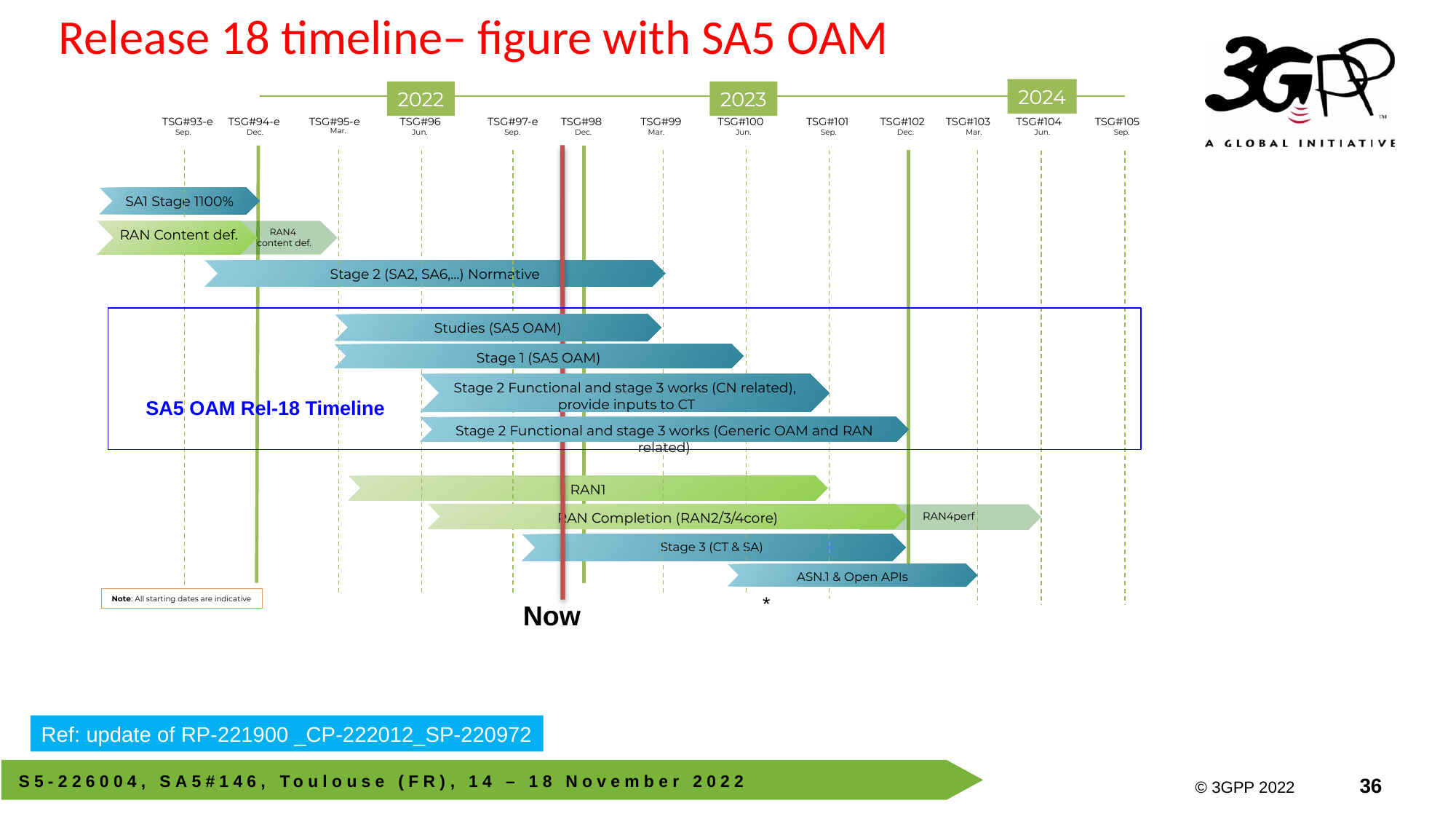

Release 18 timeline– figure with SA5 OAM
2024
2022
2023
TSG#93-e
TSG#94-e
TSG#95-e
TSG#96
TSG#97-e
TSG#98
TSG#99
TSG#100
TSG#101
TSG#102
TSG#103
TSG#104
TSG#105
Mar.
Sep.
Dec.
Jun.
Sep.
Dec.
Mar.
Jun.
Sep.
Dec.
Mar.
Jun.
Sep.
SA1 Stage 1100%
 RAN Content def.
RAN4
content def.
Stage 2 (SA2, SA6,…) Normative

Studies (SA5 OAM)
Stage 1 (SA5 OAM)
Stage 2 Functional and stage 3 works (CN related),
 provide inputs to CT
SA5 OAM Rel-18 Timeline
Stage 2 Functional and stage 3 works (Generic OAM and RAN related)

RAN1
RAN Completion (RAN2/3/4core)
RAN4perf
Stage 3 (CT & SA)
ASN.1 & Open APIs
*
Note: All starting dates are indicative
Now
Ref: update of RP-221900 _CP-222012_SP-220972